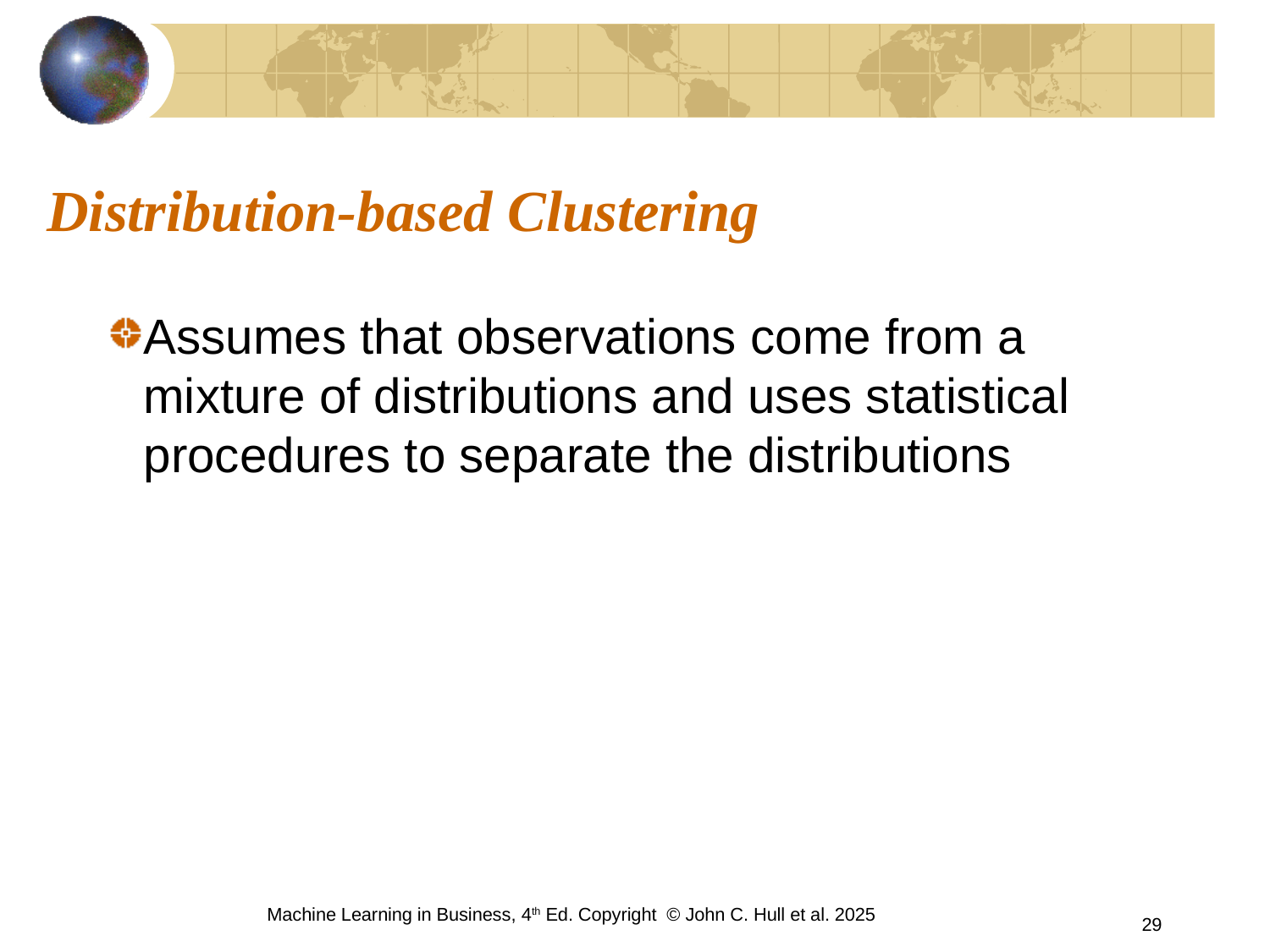

# Distribution-based Clustering
Assumes that observations come from a mixture of distributions and uses statistical procedures to separate the distributions
Machine Learning in Business, 4th Ed. Copyright  © John C. Hull et al. 2025
29